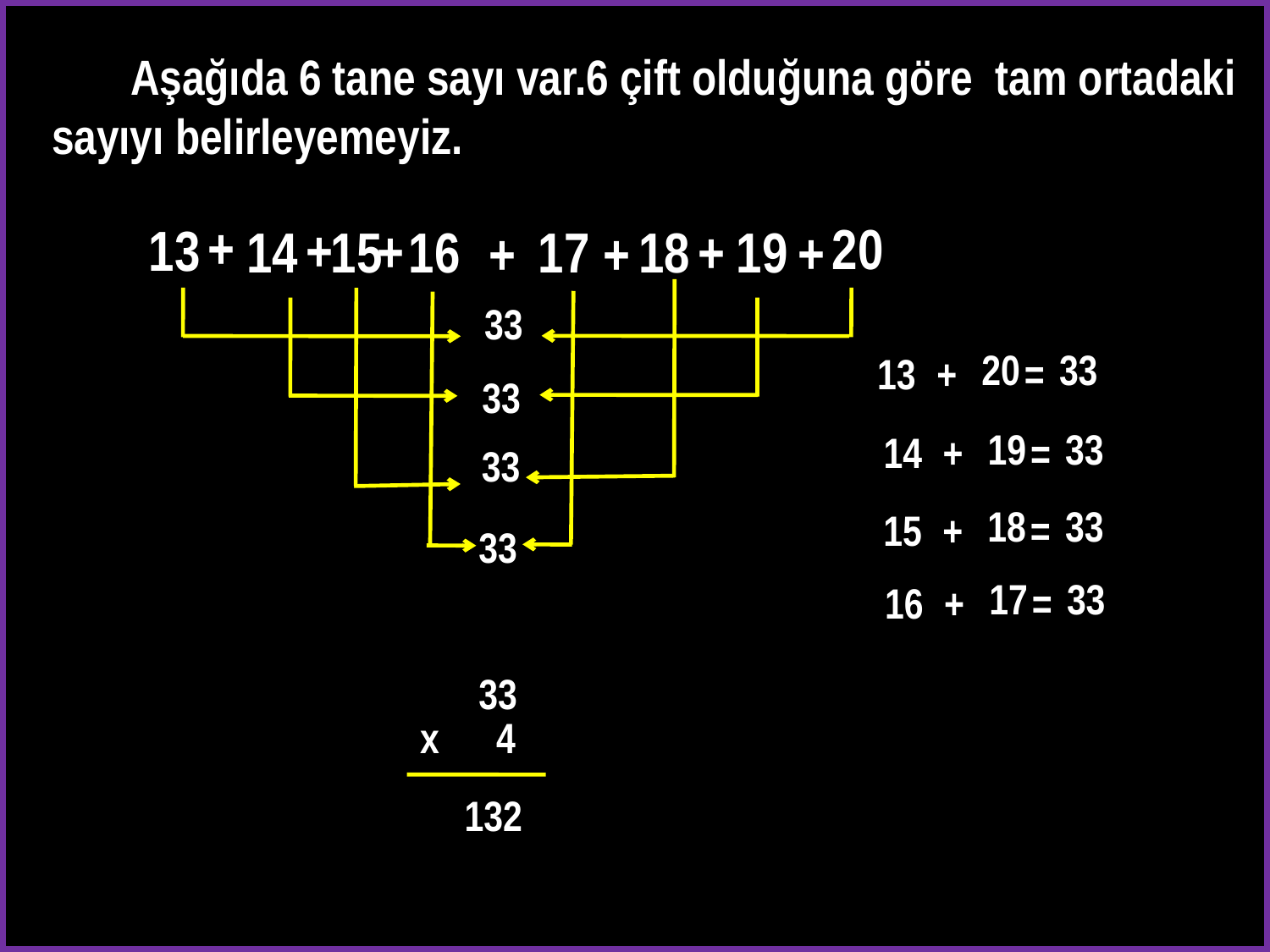

Aşağıda 6 tane sayı var.6 çift olduğuna göre  tam ortadaki
sayıyı belirleyemeyiz.
+
20
13
+
+
14
15
16
17
18
+
19
+
+
+
33
20
33
13
+
=
33
19
33
14
+
=
33
18
33
15
+
=
33
17
33
16
+
=
33
x
4
132